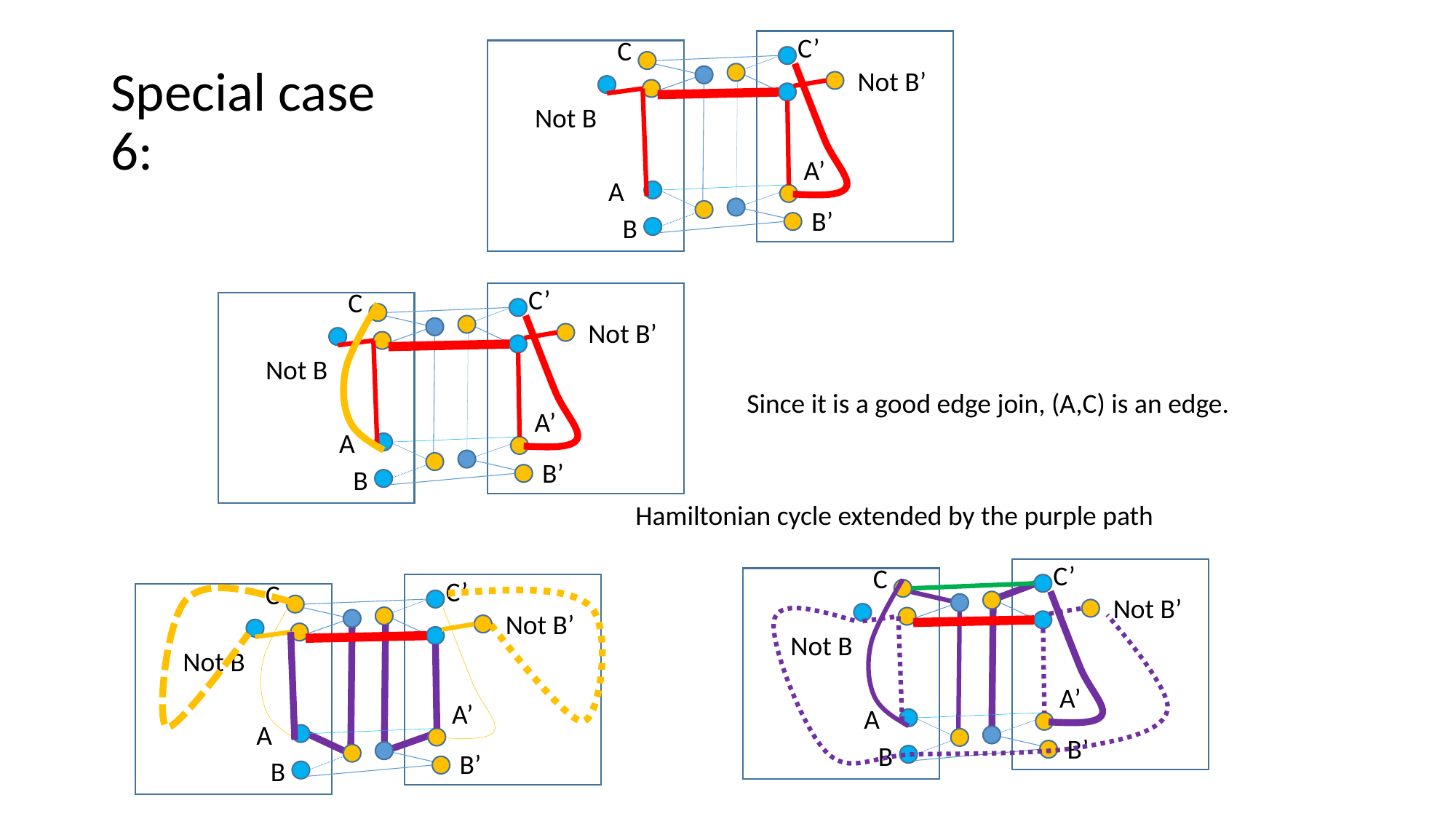

C’
C

# Special case 6:

Not B’

Not B
A’
A

B’

B

C’
C

Not B’

Not B
A’
A

B’

B

Since it is a good edge join, (A,C) is an edge.
Hamiltonian cycle extended by the purple path
C’
C

C’
C

Not B’

Not B
A’
A

B’

B

Not B’

Not B
A’
A

B’

B